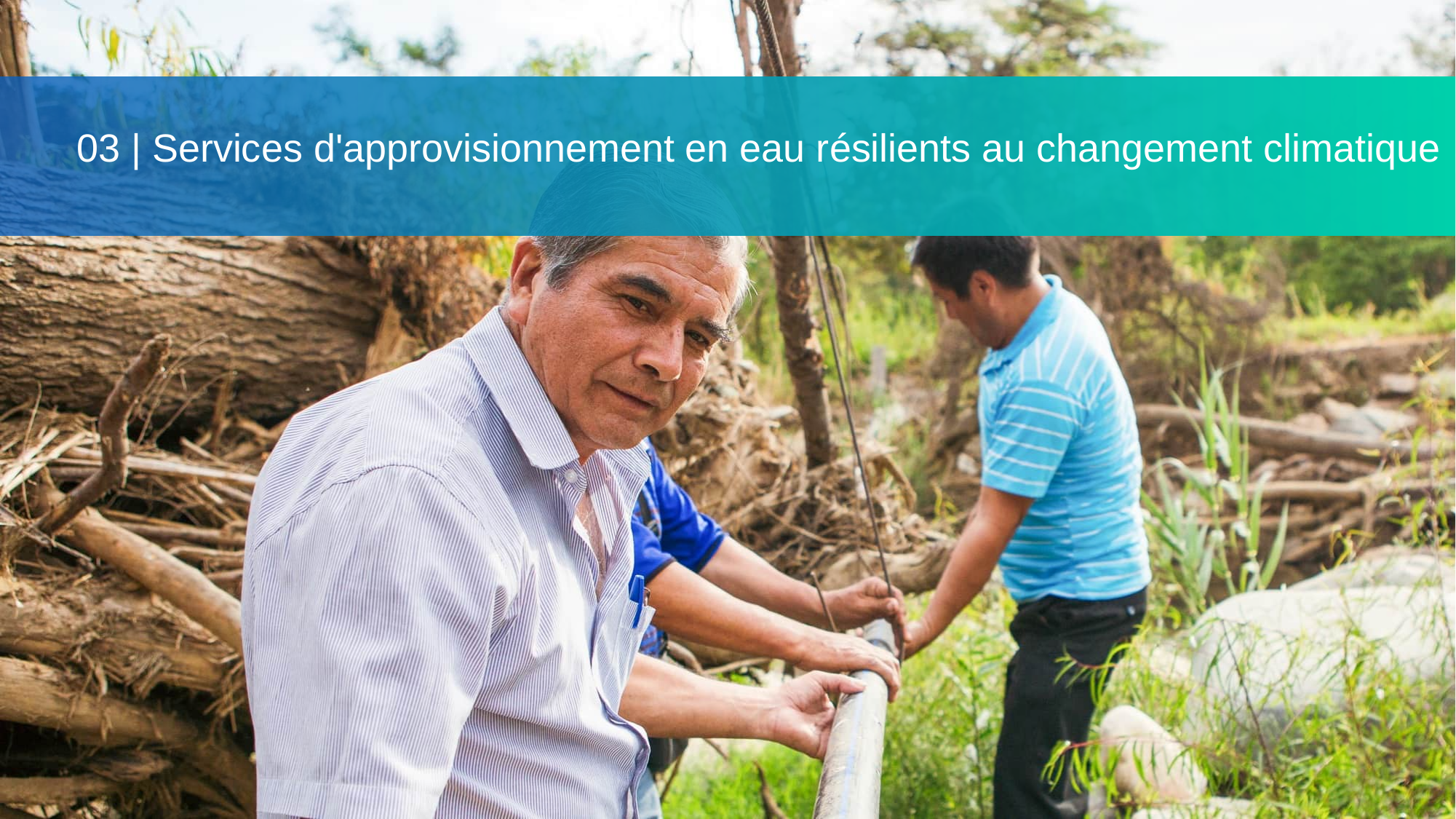

03 | Services d'approvisionnement en eau résilients au changement climatique